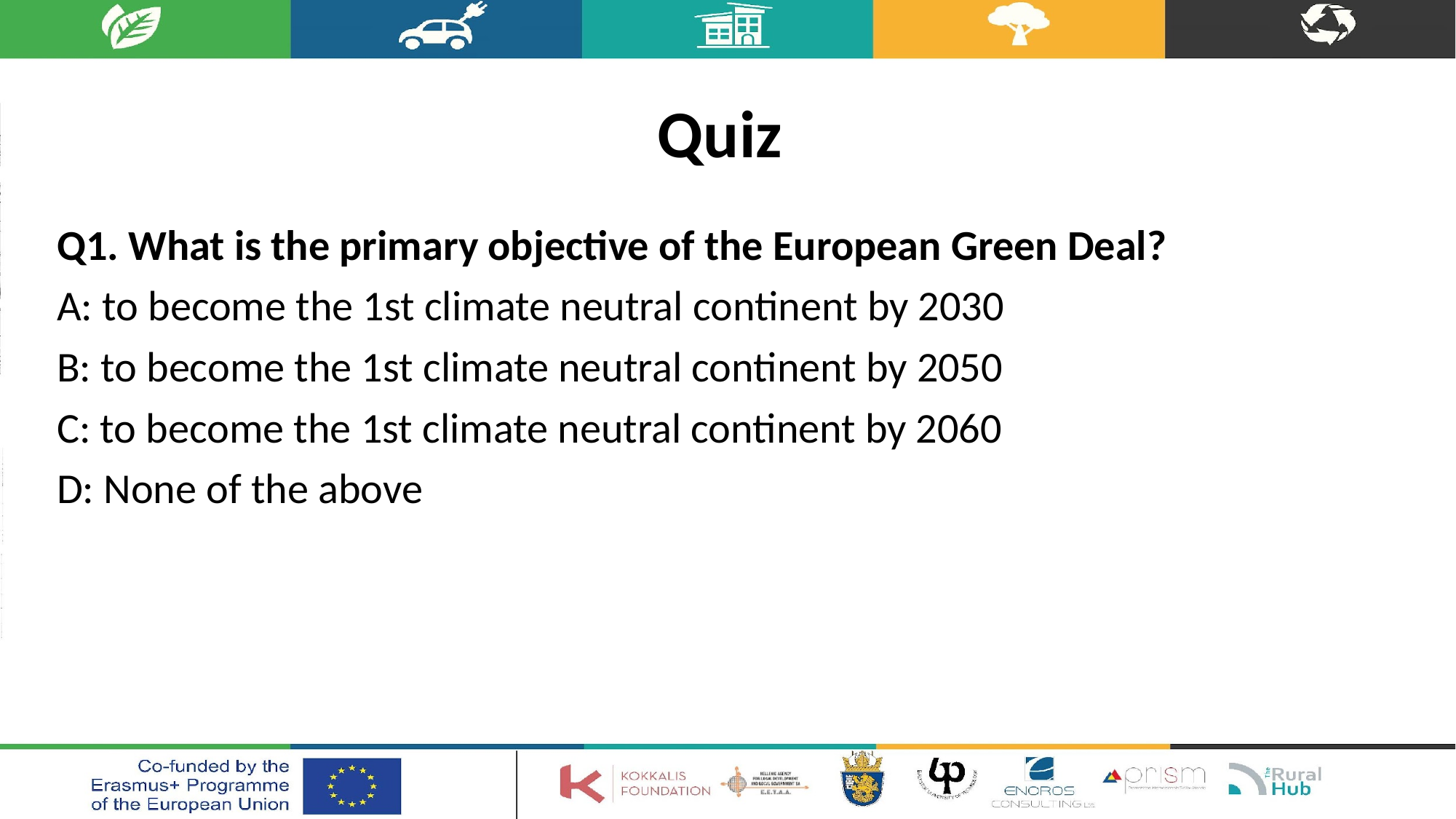

# Quiz
Q1. What is the primary objective of the European Green Deal?
A: to become the 1st climate neutral continent by 2030
B: to become the 1st climate neutral continent by 2050
C: to become the 1st climate neutral continent by 2060
D: None of the above